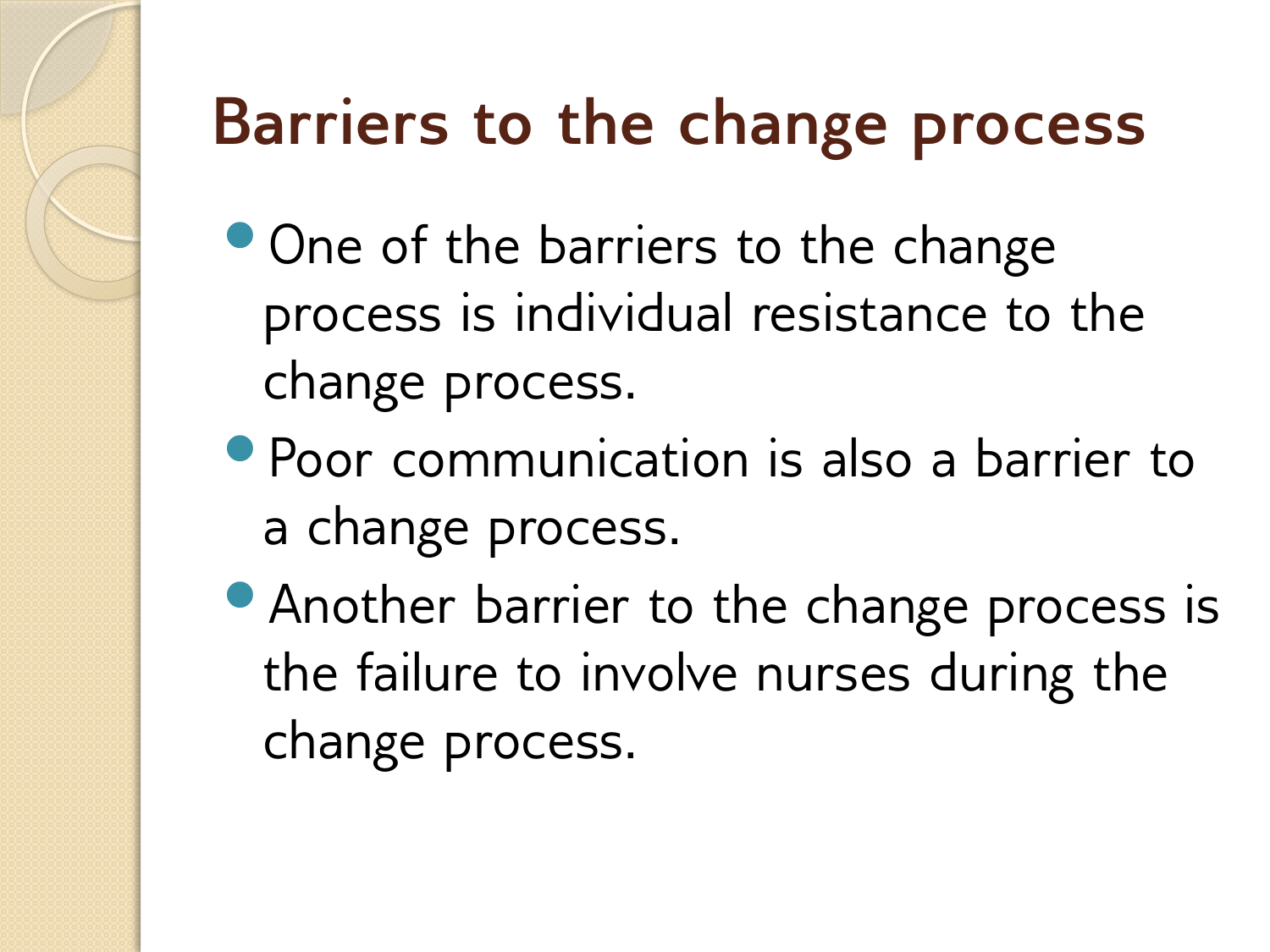

# Barriers to the change process
One of the barriers to the change process is individual resistance to the change process.
Poor communication is also a barrier to a change process.
Another barrier to the change process is the failure to involve nurses during the change process.